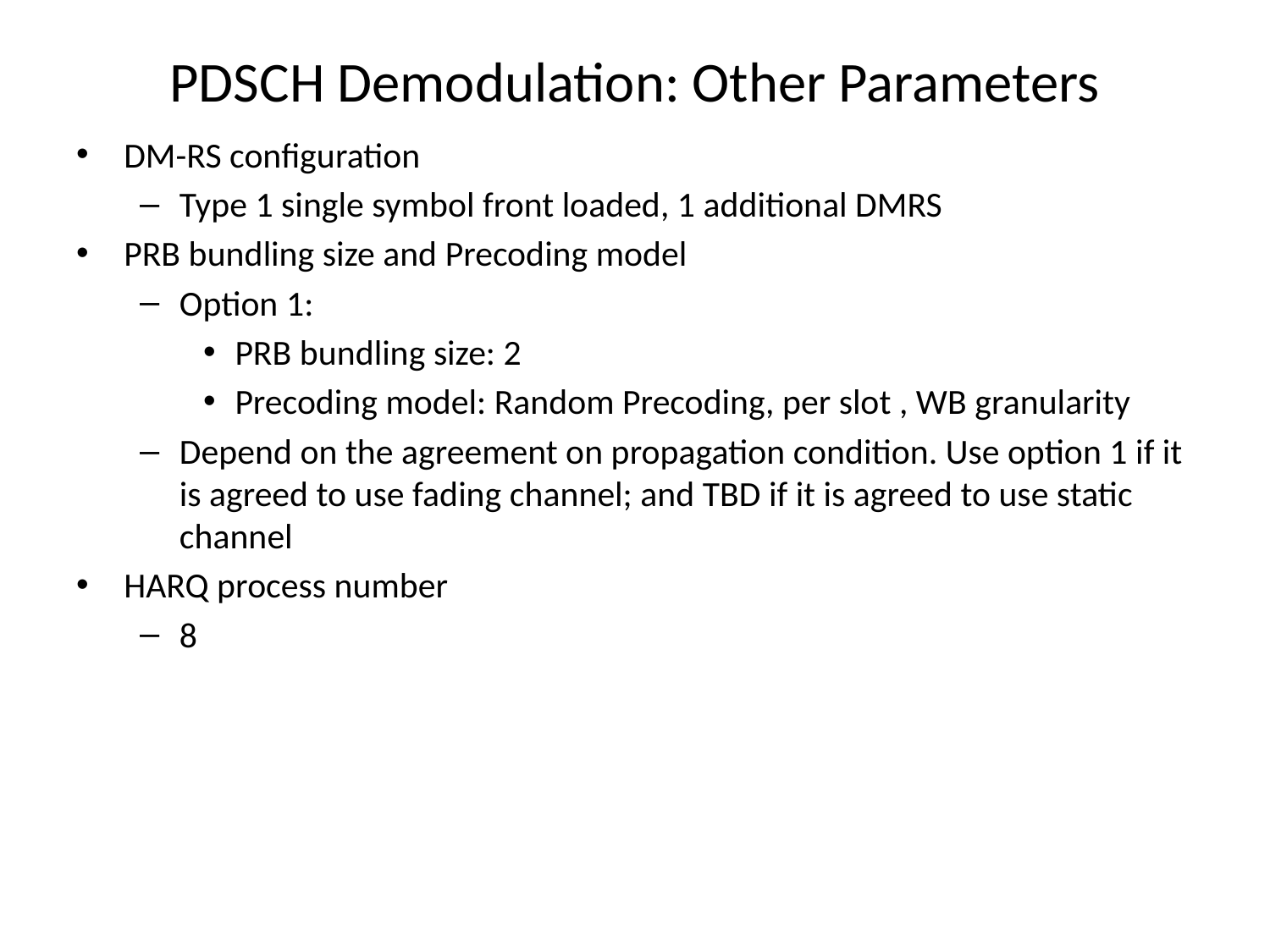

# PDSCH Demodulation: Other Parameters
DM-RS configuration
Type 1 single symbol front loaded, 1 additional DMRS
PRB bundling size and Precoding model
Option 1:
PRB bundling size: 2
Precoding model: Random Precoding, per slot , WB granularity
Depend on the agreement on propagation condition. Use option 1 if it is agreed to use fading channel; and TBD if it is agreed to use static channel
HARQ process number
8